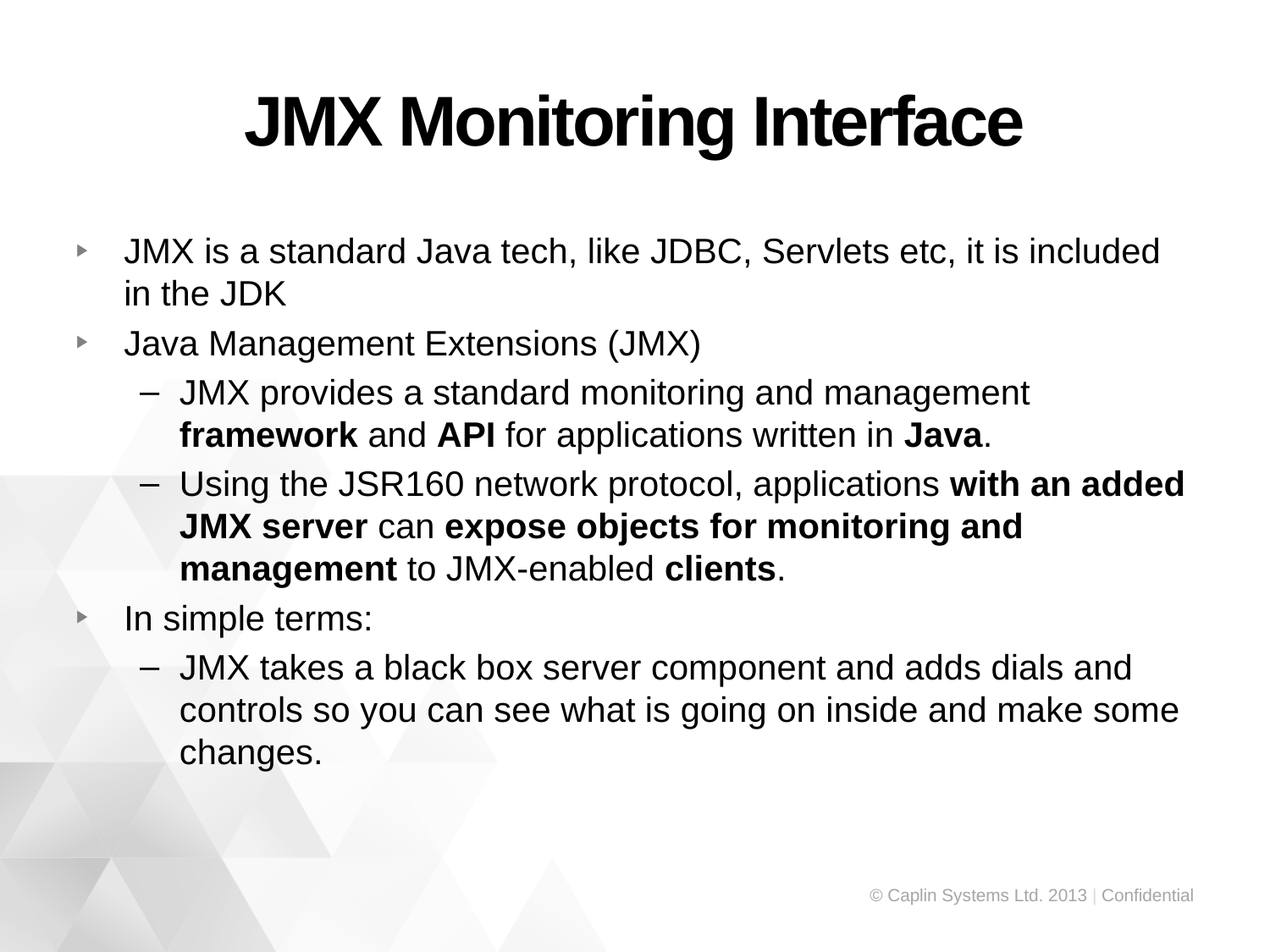

# JMX Monitoring Interface
JMX is a standard Java tech, like JDBC, Servlets etc, it is included in the JDK
Java Management Extensions (JMX)
JMX provides a standard monitoring and management framework and API for applications written in Java.
Using the JSR160 network protocol, applications with an added JMX server can expose objects for monitoring and management to JMX-enabled clients.
In simple terms:
JMX takes a black box server component and adds dials and controls so you can see what is going on inside and make some changes.